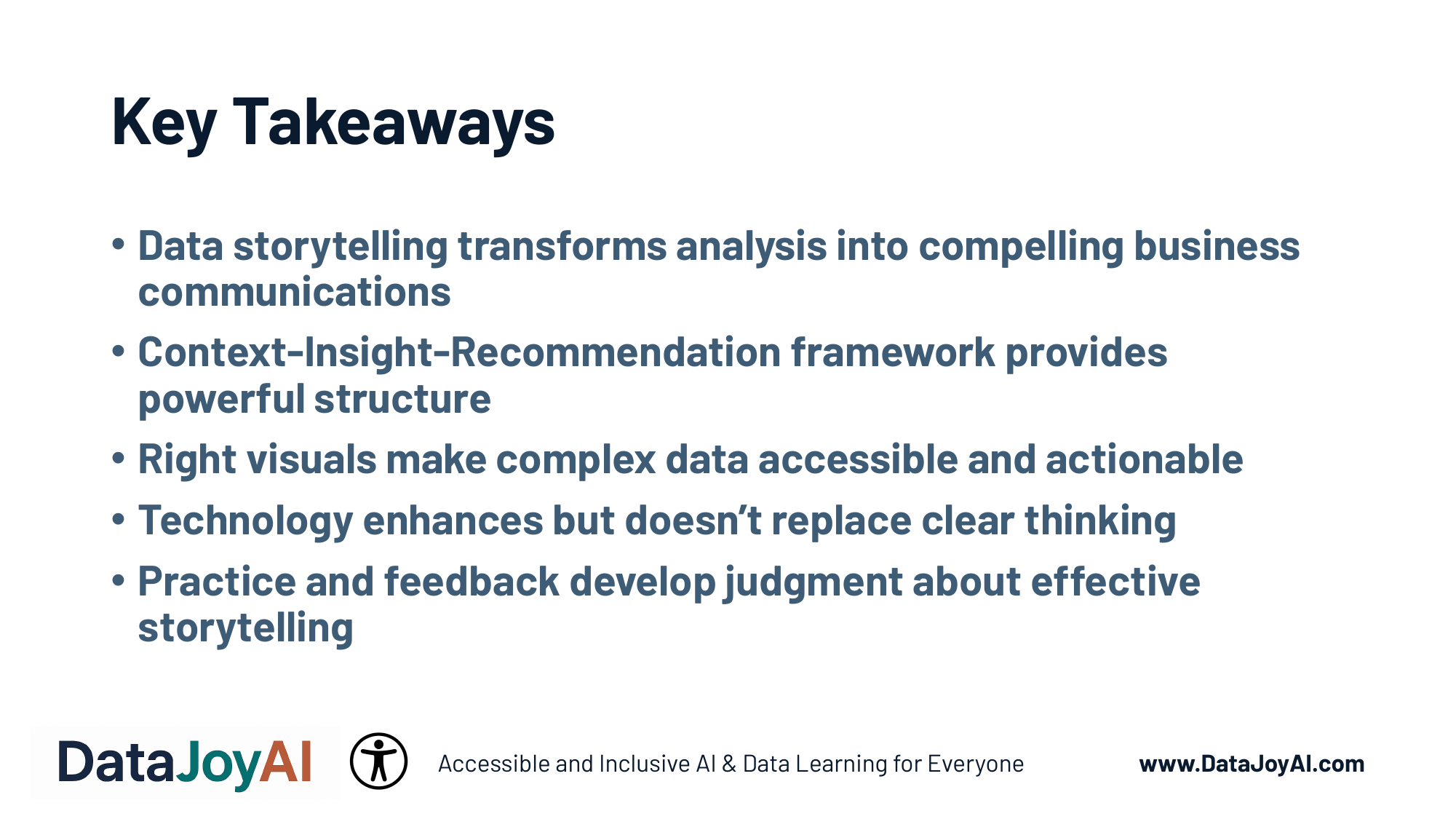

# Key Takeaways
Data storytelling transforms analysis into compelling business communications
Context-Insight-Recommendation framework provides powerful structure
Right visuals make complex data accessible and actionable
Technology enhances but doesn’t replace clear thinking
Practice and feedback develop judgment about effective storytelling